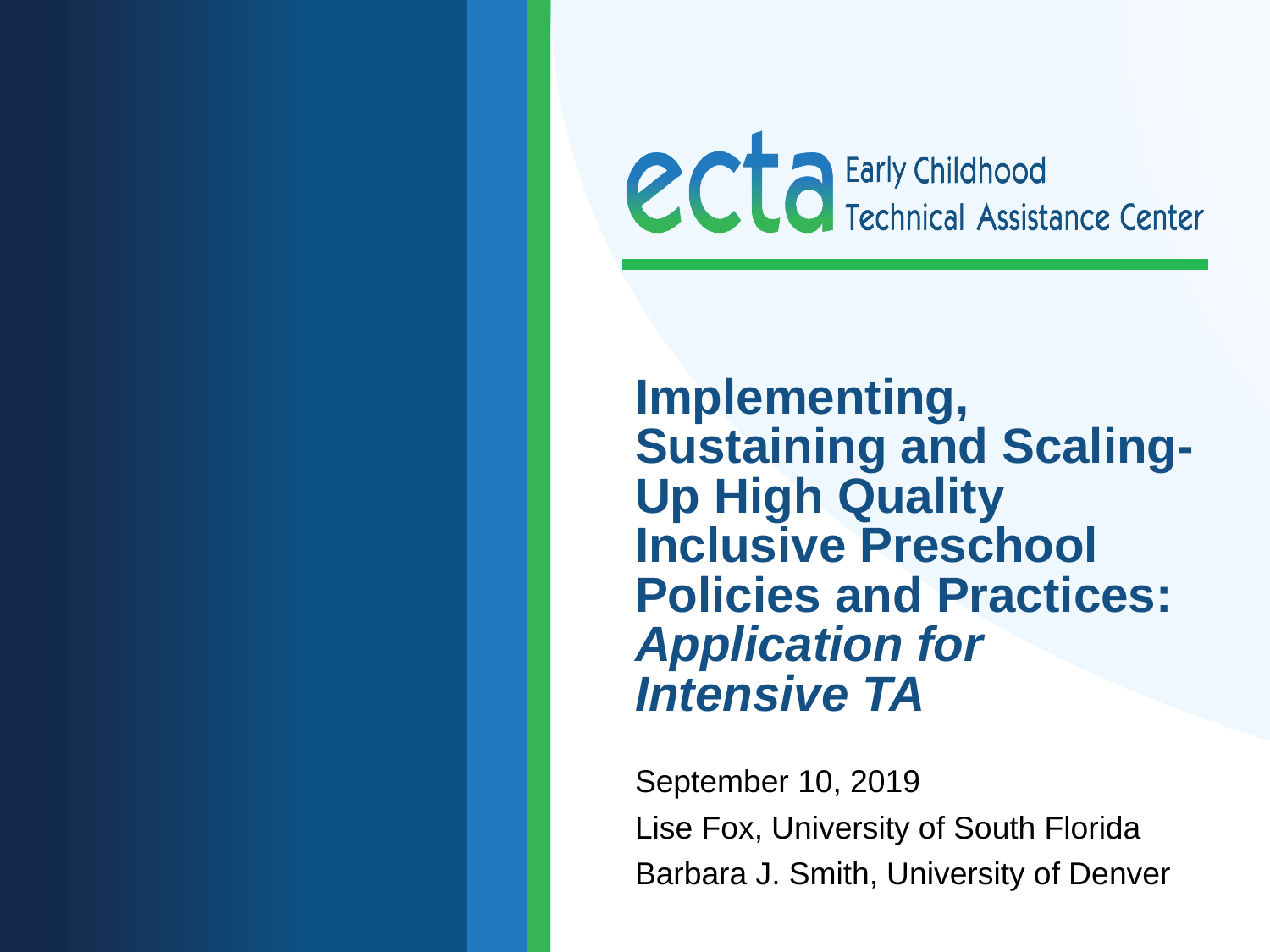

# Implementing, Sustaining and Scaling-Up High Quality Inclusive Preschool Policies and Practices:  Application for Intensive TA

September 10, 2019
Lise Fox, University of South Florida
Barbara J. Smith, University of Denver